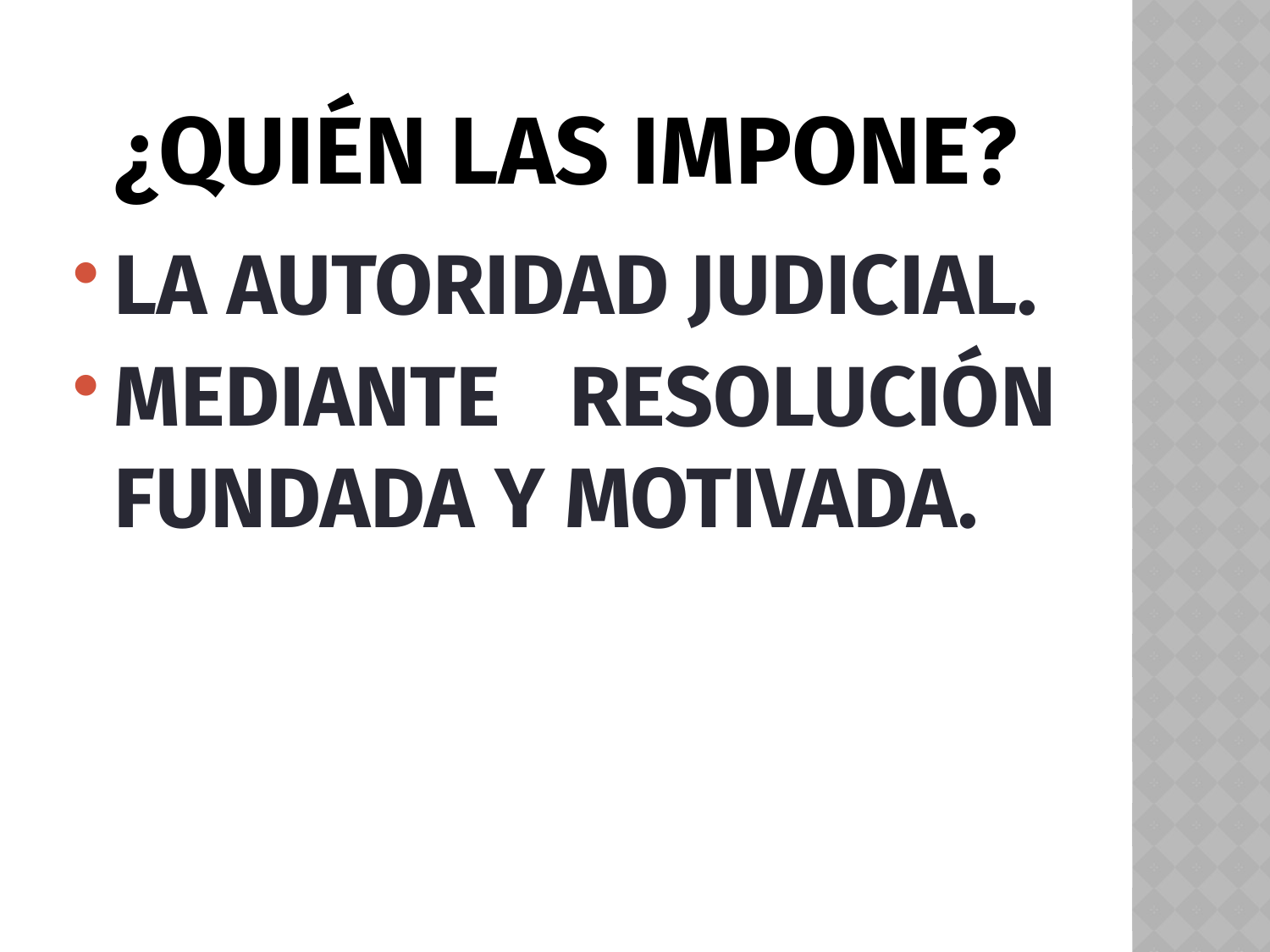

# ¿QUIÉN LAS IMPONE?
LA AUTORIDAD JUDICIAL.
MEDIANTE RESOLUCIÓN FUNDADA Y MOTIVADA.